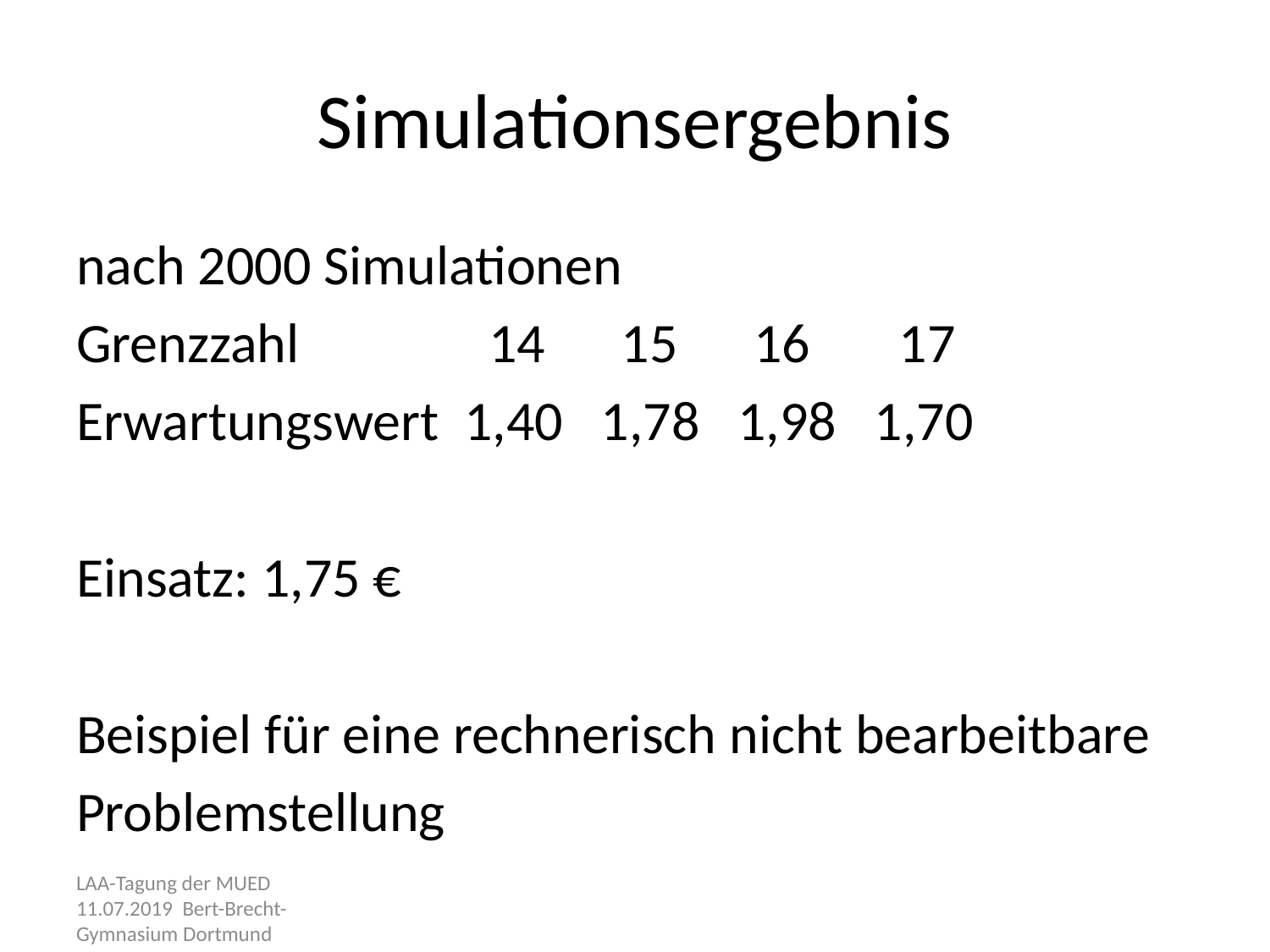

# Simulationsergebnis
nach 2000 Simulationen
Grenzzahl               14      15      16       17
Erwartungswert  1,40   1,78   1,98   1,70

Einsatz: 1,75 €

Beispiel für eine rechnerisch nicht bearbeitbare
Problemstellung

LAA-Tagung der MUED  11.07.2019  Bert-Brecht-Gymnasium Dortmund